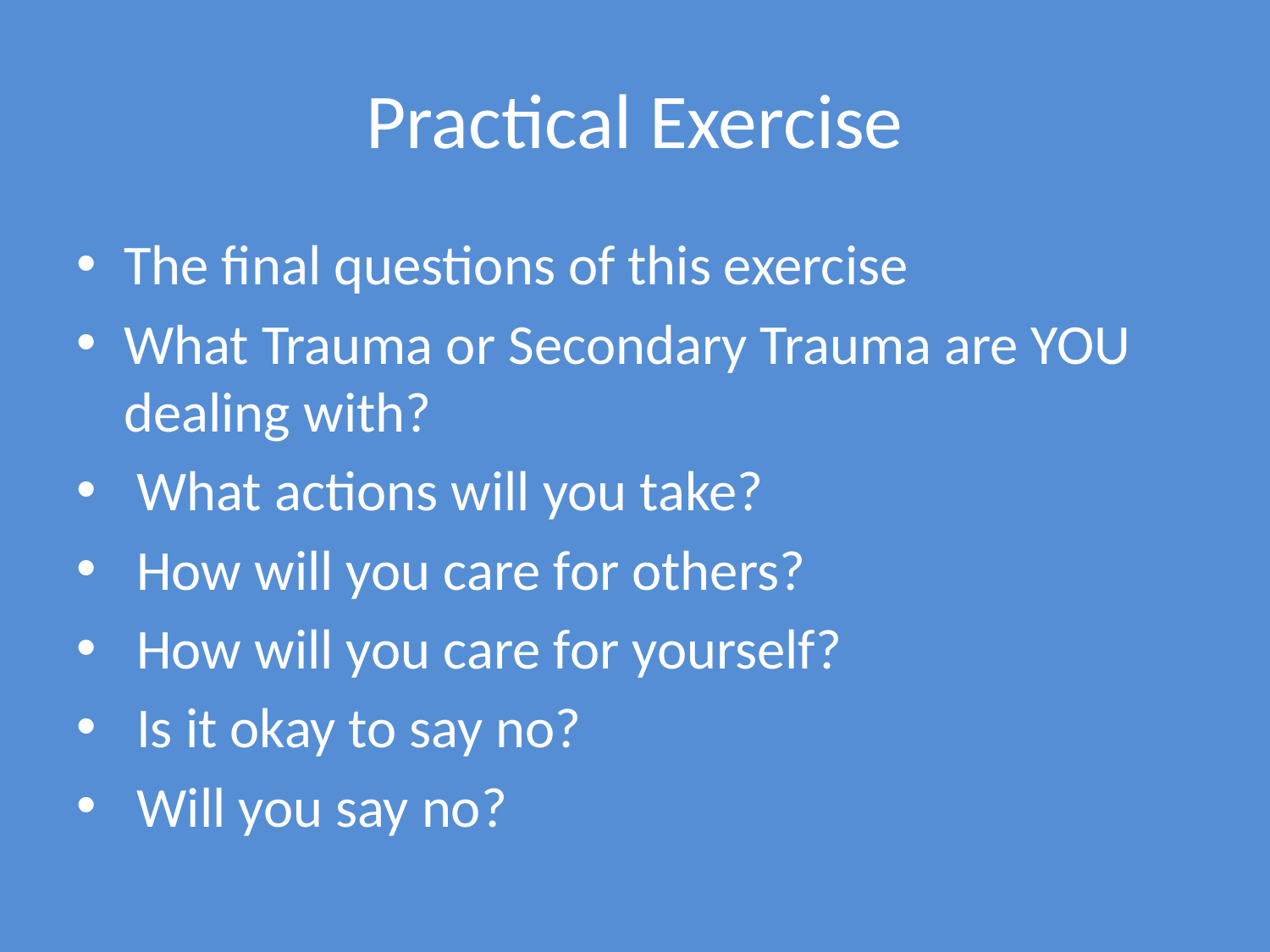

# Practical Exercise
The final questions of this exercise
What Trauma or Secondary Trauma are YOU dealing with?
 What actions will you take?
 How will you care for others?
 How will you care for yourself?
 Is it okay to say no?
 Will you say no?